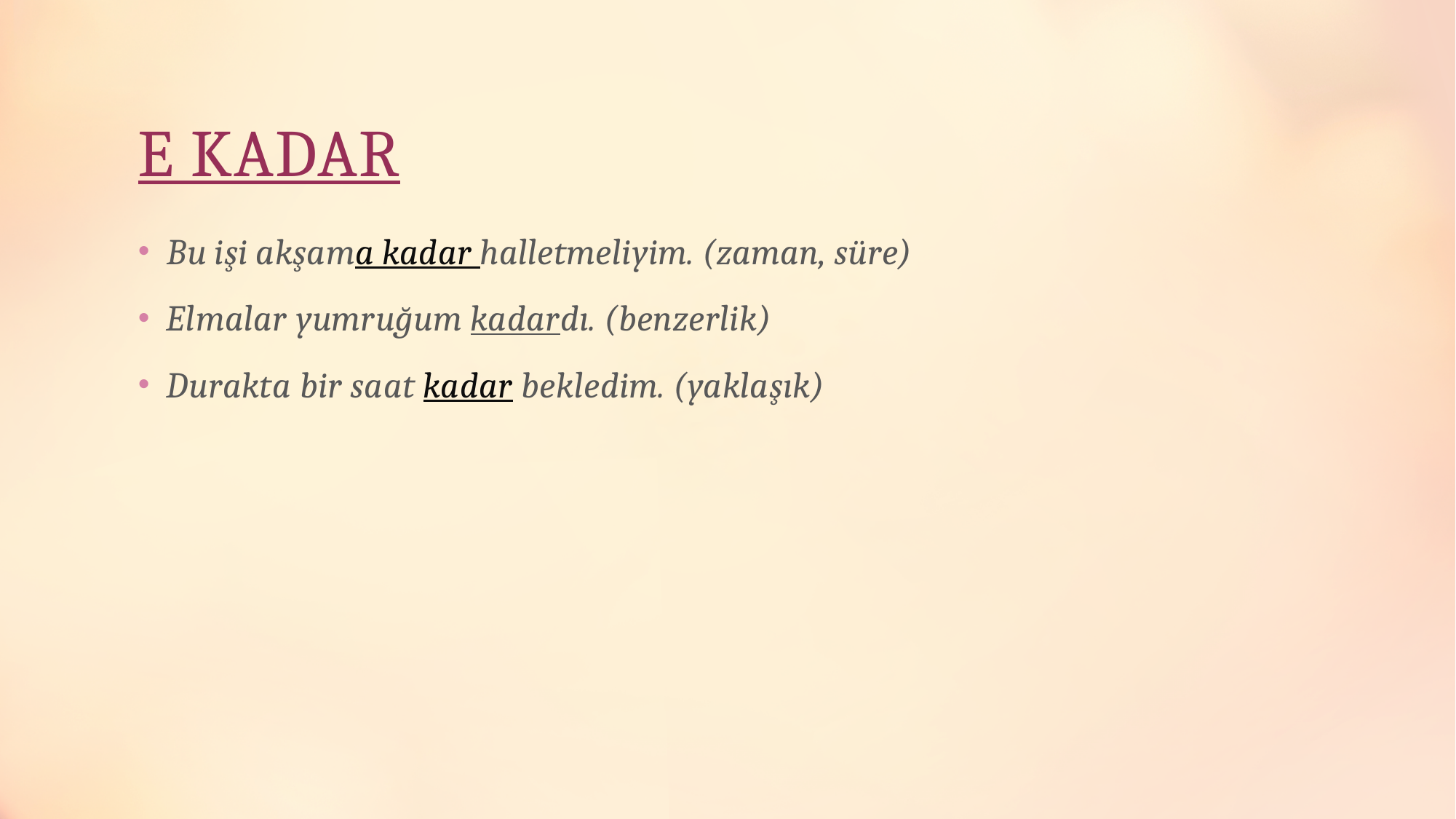

# E KADAR
Bu işi akşama kadar halletmeliyim. (zaman, süre)
Elmalar yumruğum kadardı. (benzerlik)
Durakta bir saat kadar bekledim. (yaklaşık)